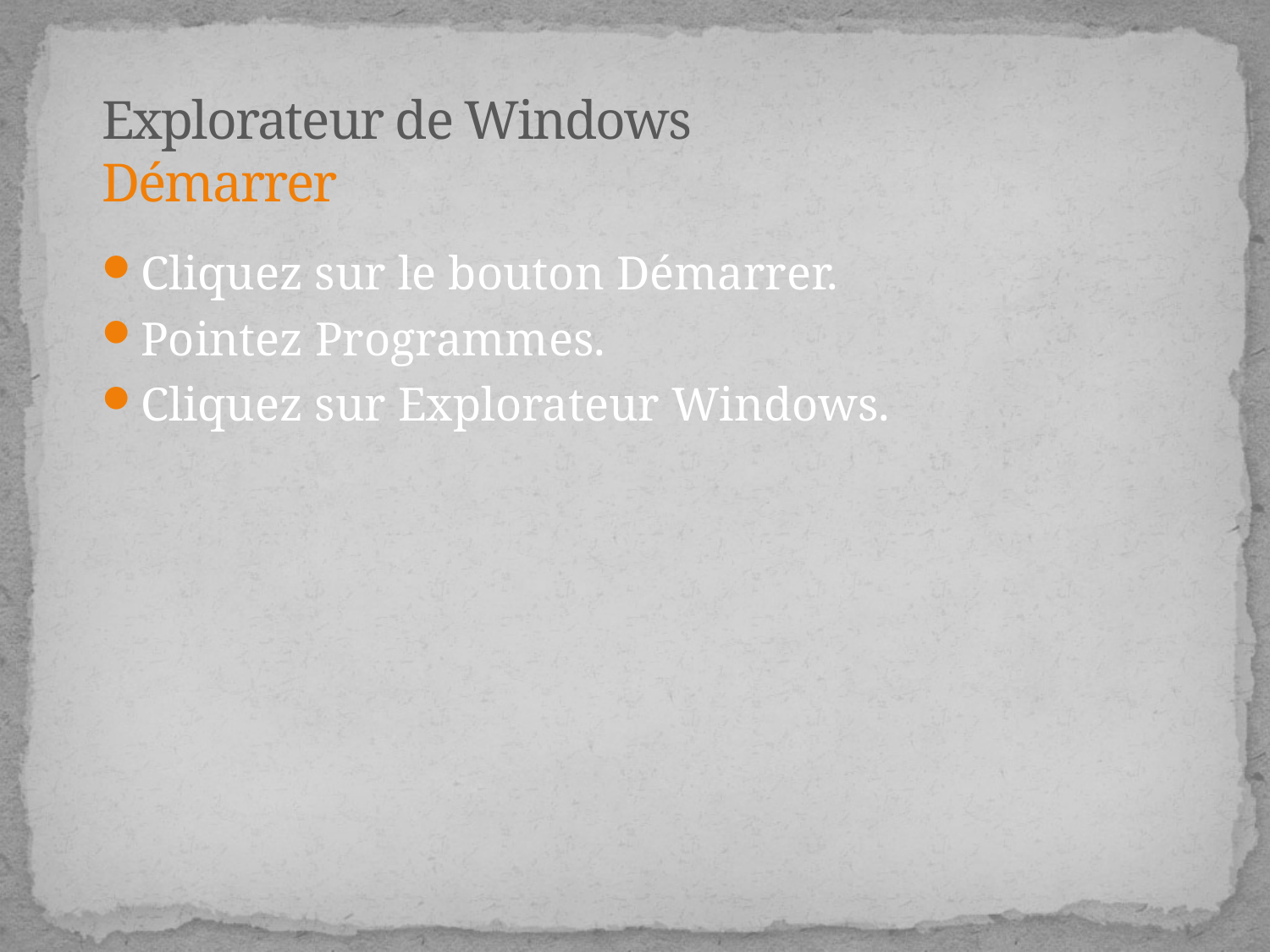

# Explorateur de Windows Démarrer
Cliquez sur le bouton Démarrer.
Pointez Programmes.
Cliquez sur Explorateur Windows.